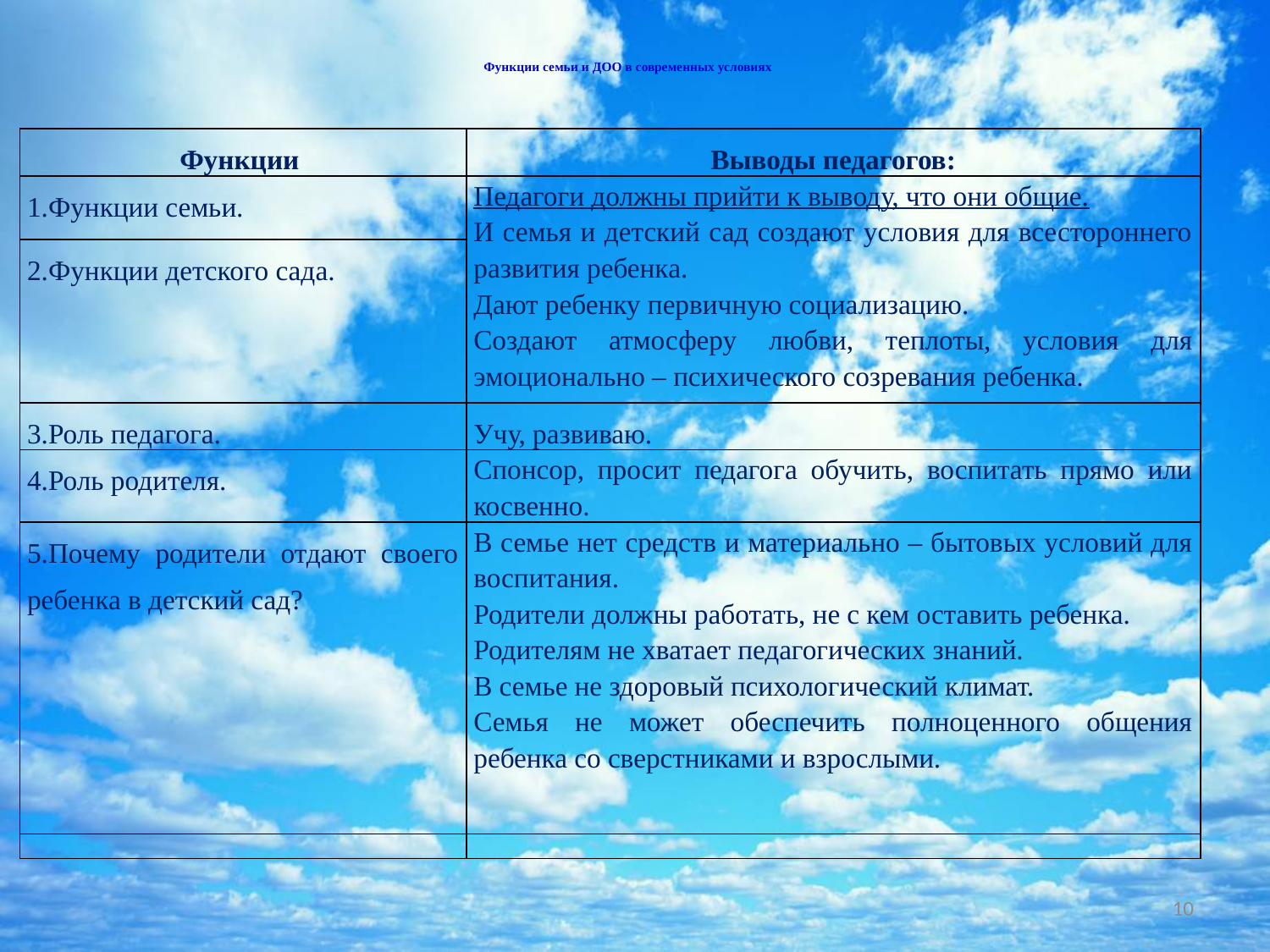

# Функции семьи и ДОО в современных условиях
| Функции | Выводы педагогов: |
| --- | --- |
| 1.Функции семьи. | Педагоги должны прийти к выводу, что они общие. И семья и детский сад создают условия для всестороннего развития ребенка. Дают ребенку первичную социализацию. Создают атмосферу любви, теплоты, условия для эмоционально – психического созревания ребенка. |
| 2.Функции детского сада. |  |
| 3.Роль педагога. | Учу, развиваю. |
| 4.Роль родителя. | Спонсор, просит педагога обучить, воспитать прямо или косвенно. |
| 5.Почему родители отдают своего ребенка в детский сад? | В семье нет средств и материально – бытовых условий для воспитания. Родители должны работать, не с кем оставить ребенка. Родителям не хватает педагогических знаний. В семье не здоровый психологический климат. Семья не может обеспечить полноценного общения ребенка со сверстниками и взрослыми. |
|  |  |
10